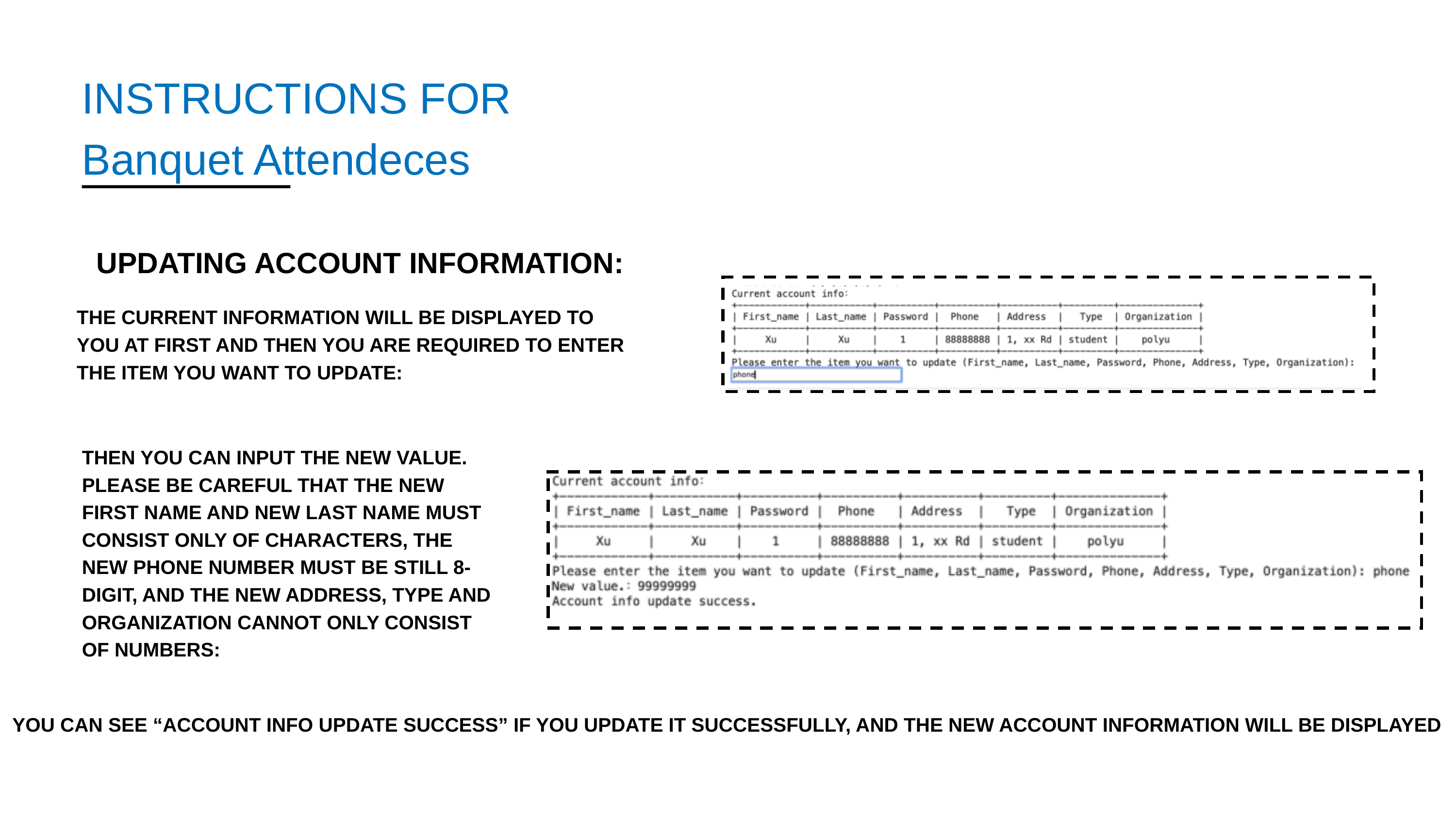

INSTRUCTIONS FOR
Banquet Attendeces

UPDATING ACCOUNT INFORMATION:

THE CURRENT INFORMATION WILL BE DISPLAYED TO YOU AT FIRST AND THEN YOU ARE REQUIRED TO ENTER THE ITEM YOU WANT TO UPDATE:
THEN YOU CAN INPUT THE NEW VALUE. PLEASE BE CAREFUL THAT THE NEW FIRST NAME AND NEW LAST NAME MUST CONSIST ONLY OF CHARACTERS, THE NEW PHONE NUMBER MUST BE STILL 8-DIGIT, AND THE NEW ADDRESS, TYPE AND ORGANIZATION CANNOT ONLY CONSIST OF NUMBERS:

YOU CAN SEE “ACCOUNT INFO UPDATE SUCCESS” IF YOU UPDATE IT SUCCESSFULLY, AND THE NEW ACCOUNT INFORMATION WILL BE DISPLAYED